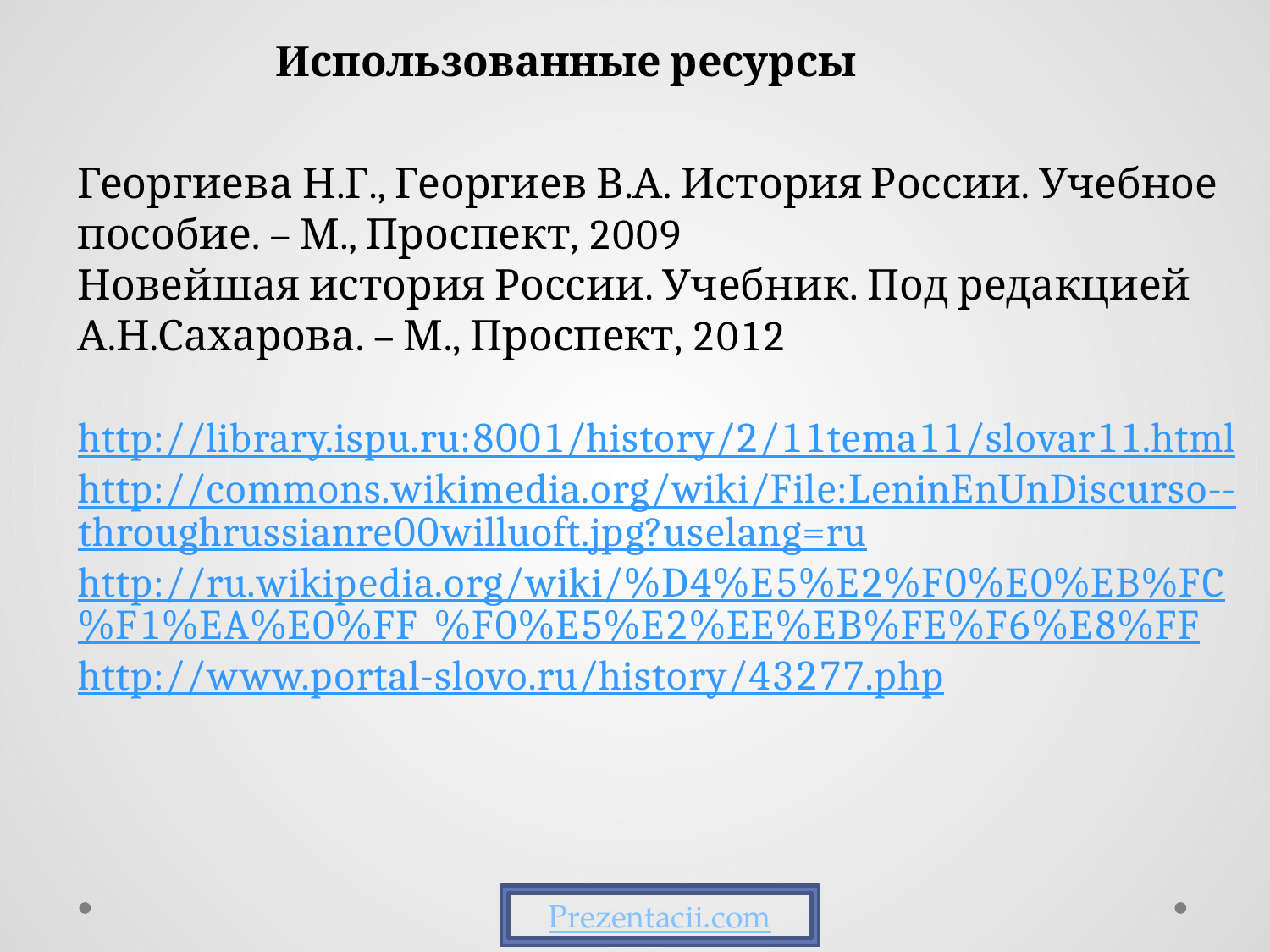

Использованные ресурсы
Георгиева Н.Г., Георгиев В.А. История России. Учебное пособие. – М., Проспект, 2009
Новейшая история России. Учебник. Под редакцией А.Н.Сахарова. – М., Проспект, 2012

http://library.ispu.ru:8001/history/2/11tema11/slovar11.html
http://commons.wikimedia.org/wiki/File:LeninEnUnDiscurso--throughrussianre00willuoft.jpg?uselang=ru
http://ru.wikipedia.org/wiki/%D4%E5%E2%F0%E0%EB%FC%F1%EA%E0%FF_%F0%E5%E2%EE%EB%FE%F6%E8%FF
http://www.portal-slovo.ru/history/43277.php

Prezentacii.com